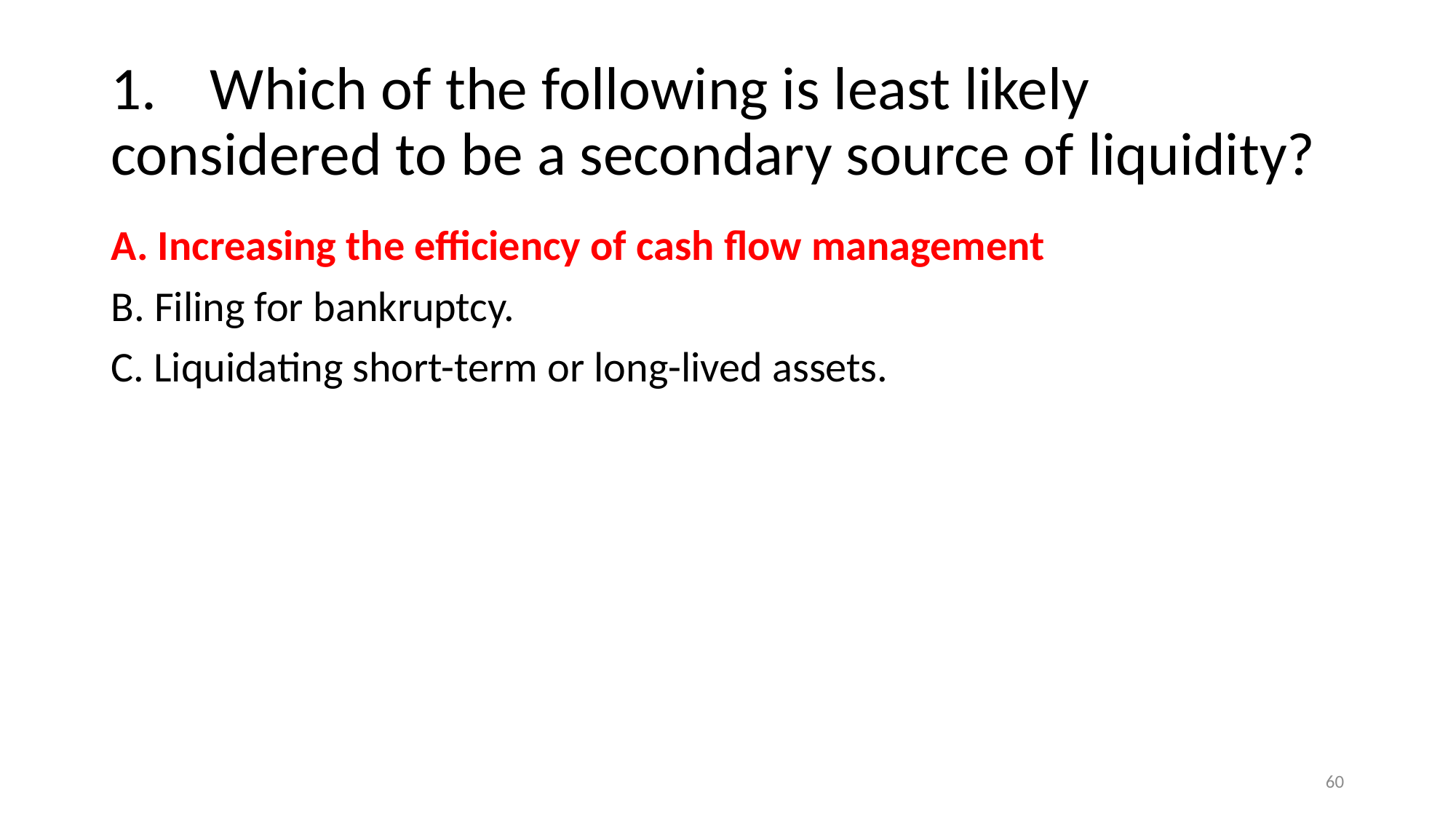

# 1.	Which of the following is least likely considered to be a secondary source of liquidity?
A. Increasing the efficiency of cash flow management
B. Filing for bankruptcy.
C. Liquidating short-term or long-lived assets.
60